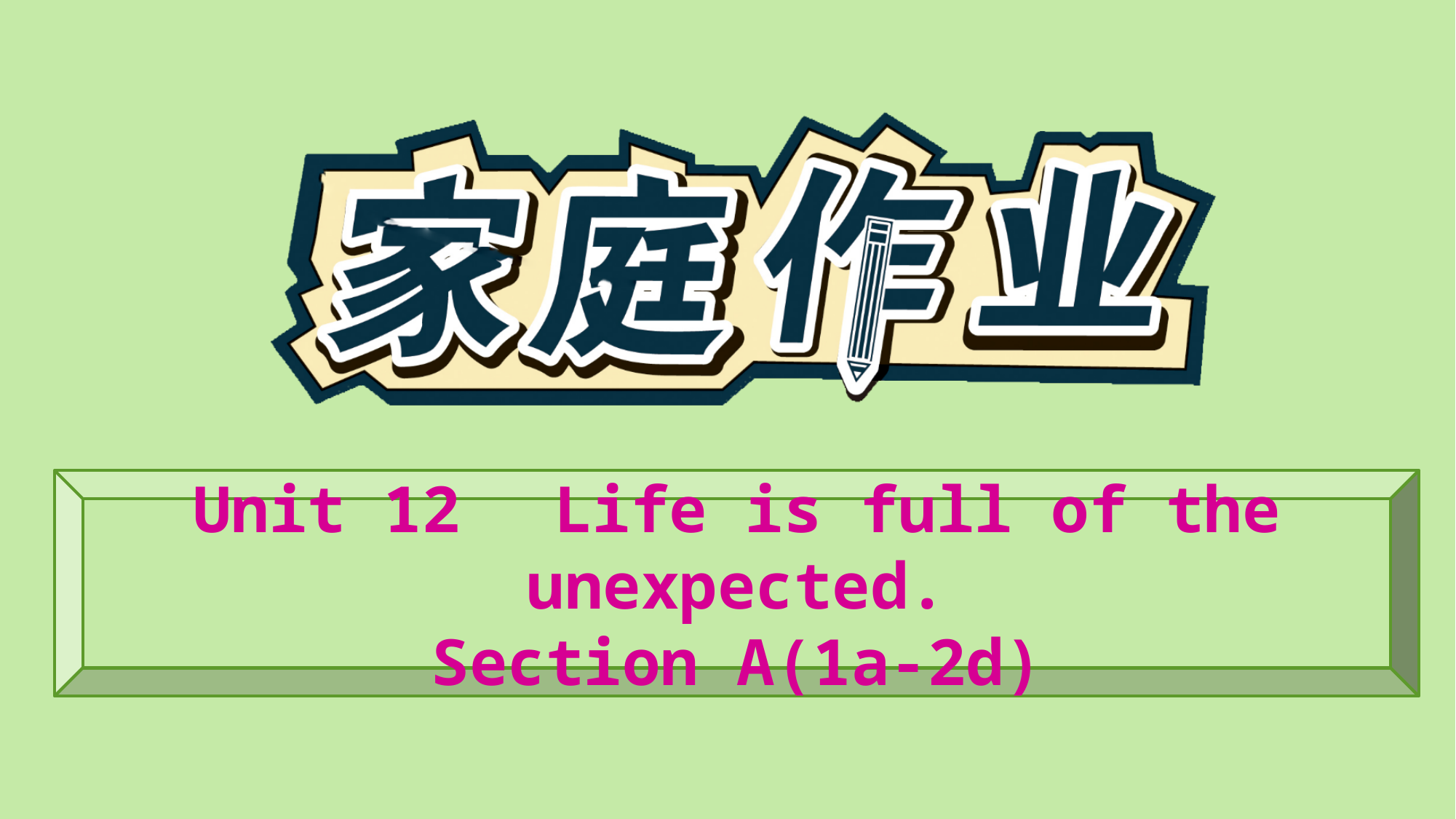

Unit 12　Life is full of the unexpected.
Section A(1a-2d)